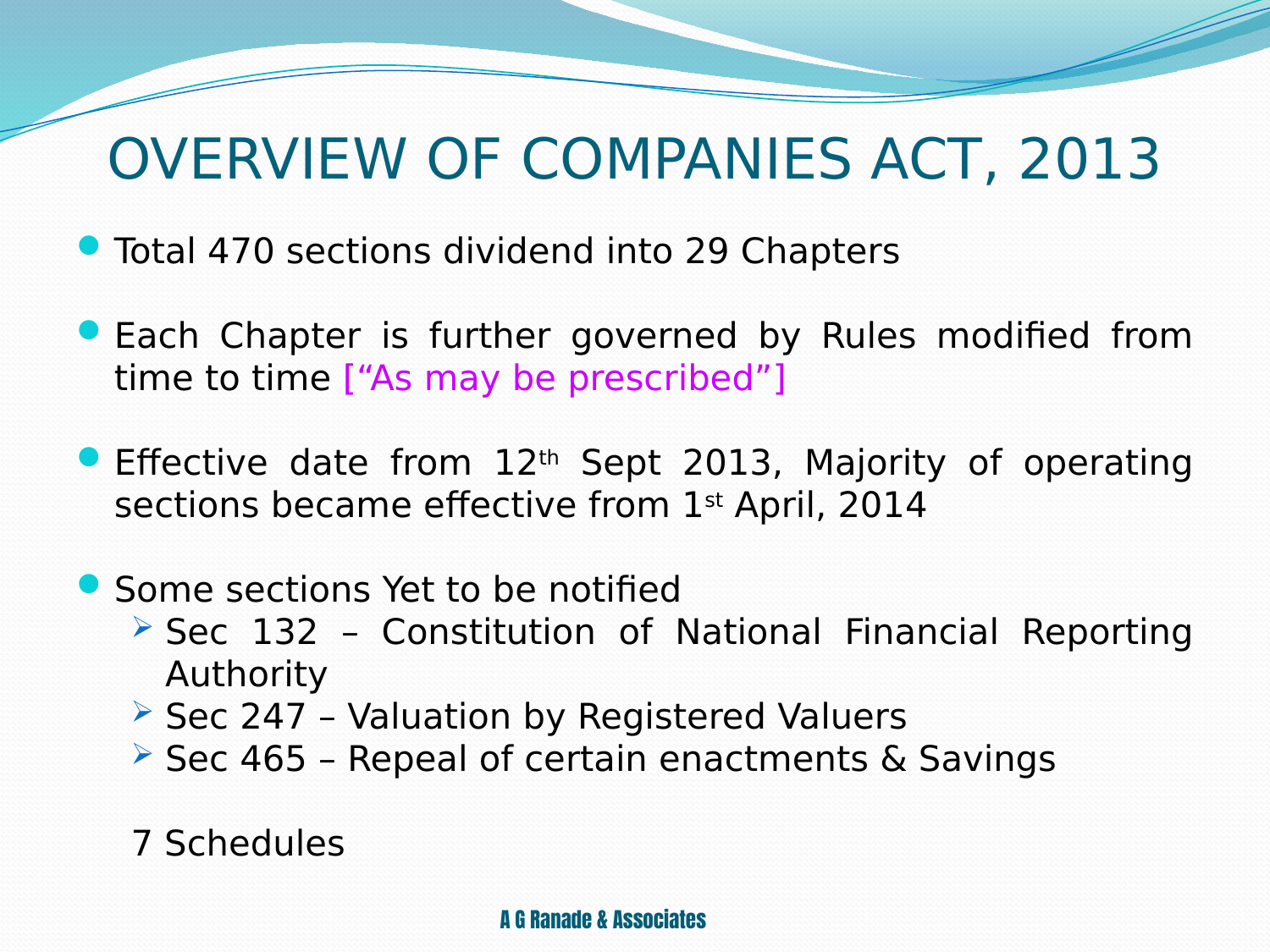

# OVERVIEW OF COMPANIES ACT, 2013
Total 470 sections dividend into 29 Chapters

Each Chapter is further governed by Rules modified from time to time [“As may be prescribed”]

Effective date from 12th Sept 2013, Majority of operating sections became effective from 1st April, 2014

Some sections Yet to be notified
Sec 132 – Constitution of National Financial Reporting Authority
Sec 247 – Valuation by Registered Valuers
Sec 465 – Repeal of certain enactments & Savings

7 Schedules
A G Ranade & Associates